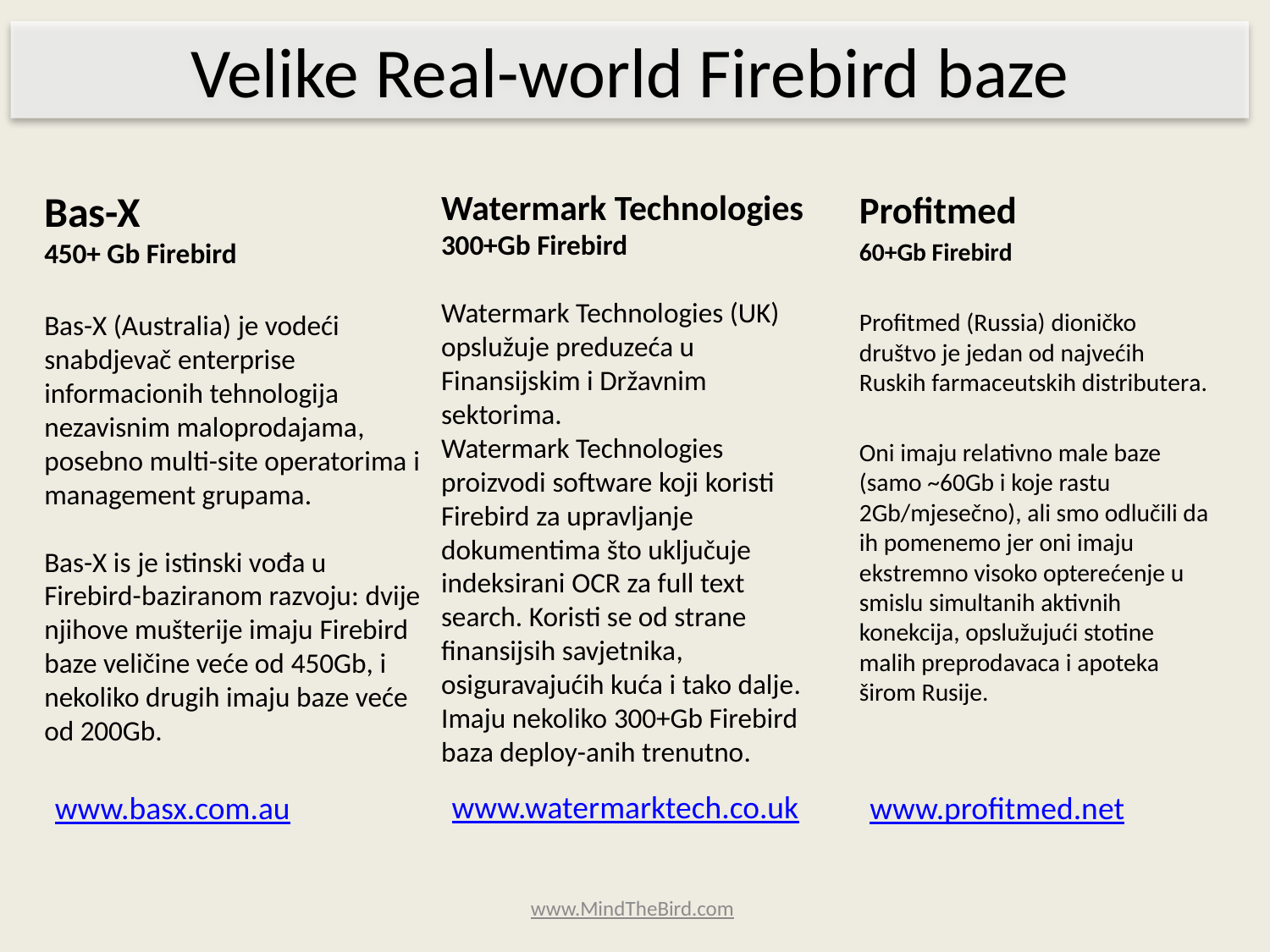

Velike Real-world Firebird baze
Bas-X
450+ Gb Firebird

Bas-X (Australia) je vodeći snabdjevač enterprise informacionih tehnologija nezavisnim maloprodajama, posebno multi-site operatorima i management grupama.

Bas-X is je istinski vođa u Firebird-baziranom razvoju: dvije njihove mušterije imaju Firebird baze veličine veće od 450Gb, i nekoliko drugih imaju baze veće od 200Gb.
Watermark Technologies
300+Gb Firebird

Watermark Technologies (UK) opslužuje preduzeća u Finansijskim i Državnim sektorima.
Watermark Technologies proizvodi software koji koristi Firebird za upravljanje dokumentima što uključuje indeksirani OCR za full text search. Koristi se od strane finansijsih savjetnika, osiguravajućih kuća i tako dalje. Imaju nekoliko 300+Gb Firebird baza deploy-anih trenutno.

Profitmed
60+Gb Firebird

Profitmed (Russia) dioničko društvo je jedan od najvećih Ruskih farmaceutskih distributera.

Oni imaju relativno male baze (samo ~60Gb i koje rastu 2Gb/mjesečno), ali smo odlučili da ih pomenemo jer oni imaju ekstremno visoko opterećenje u smislu simultanih aktivnih konekcija, opslužujući stotine malih preprodavaca i apoteka širom Rusije.
www.watermarktech.co.uk
www.basx.com.au
www.profitmed.net
www.MindTheBird.com